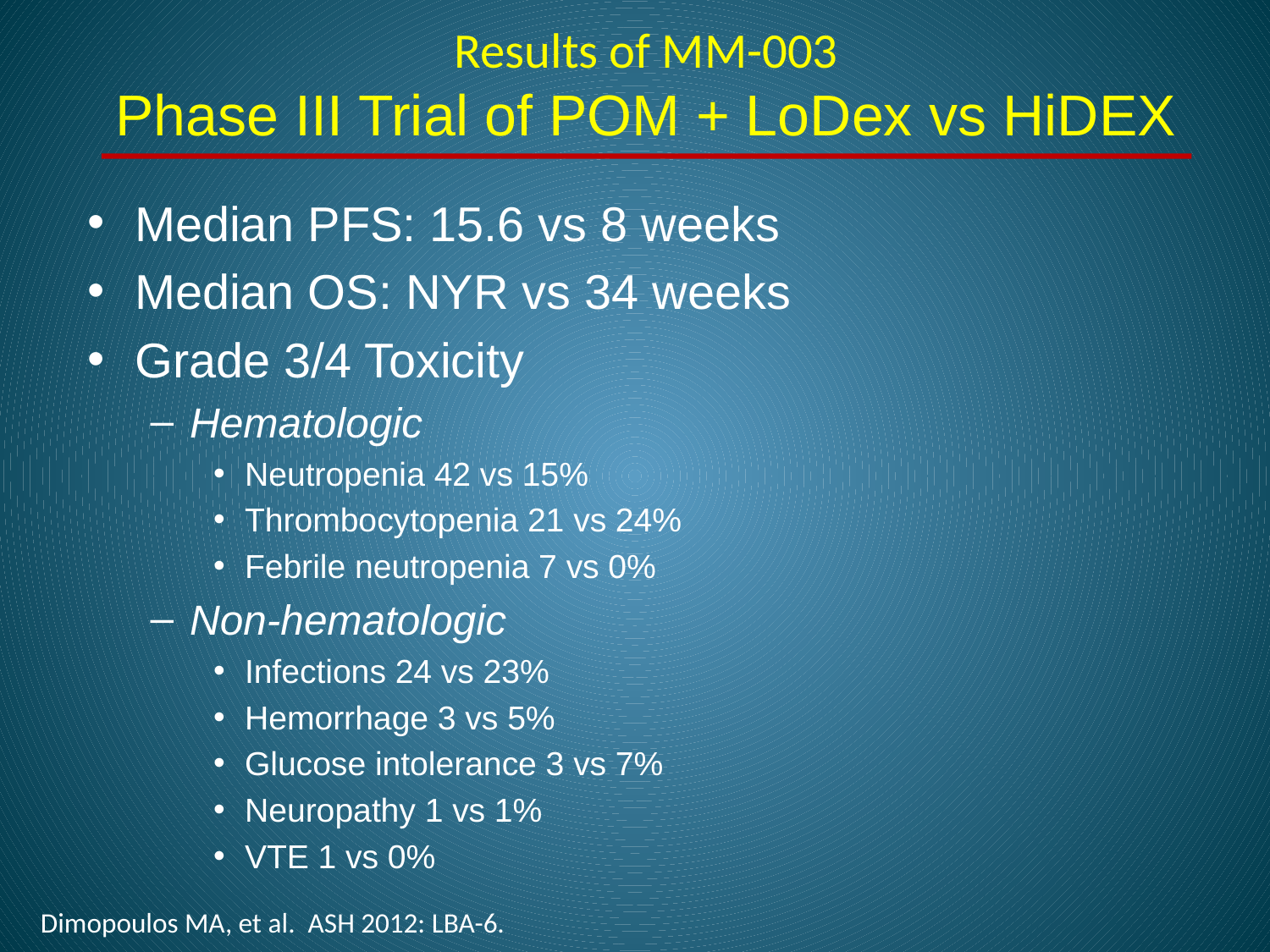

# Results of MM-003 Phase III Trial of POM + LoDex vs HiDEX

Median PFS: 15.6 vs 8 weeks
Median OS: NYR vs 34 weeks
Grade 3/4 Toxicity
Hematologic
Neutropenia 42 vs 15%
Thrombocytopenia 21 vs 24%
Febrile neutropenia 7 vs 0%
Non-hematologic
Infections 24 vs 23%
Hemorrhage 3 vs 5%
Glucose intolerance 3 vs 7%
Neuropathy 1 vs 1%
VTE 1 vs 0%

Dimopoulos MA, et al.  ASH 2012: LBA-6.